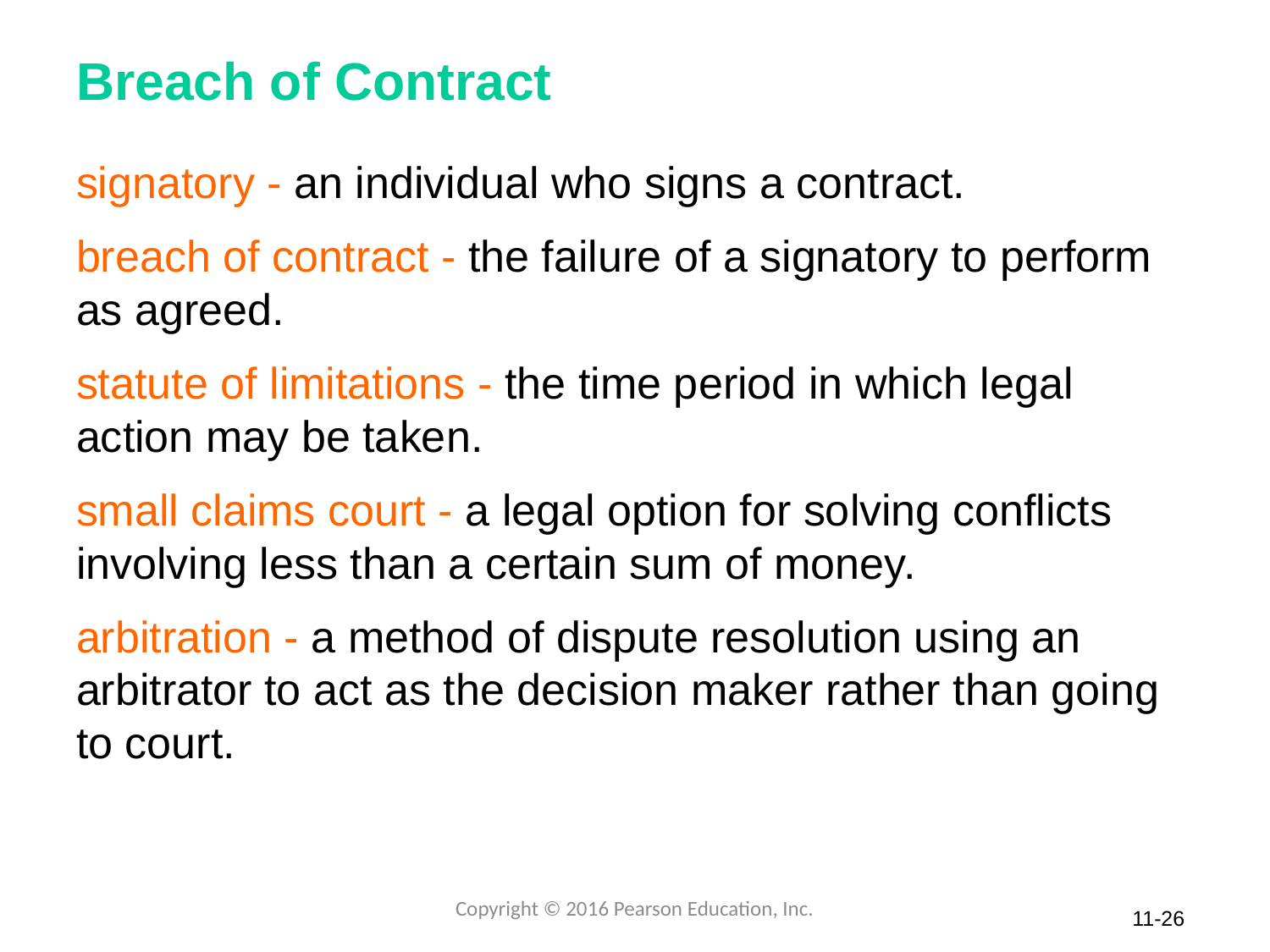

# Breach of Contract
signatory - an individual who signs a contract.

breach of contract - the failure of a signatory to perform as agreed.

statute of limitations - the time period in which legal action may be taken.

small claims court - a legal option for solving conflicts involving less than a certain sum of money.

arbitration - a method of dispute resolution using an arbitrator to act as the decision maker rather than going to court.
Copyright © 2016 Pearson Education, Inc.